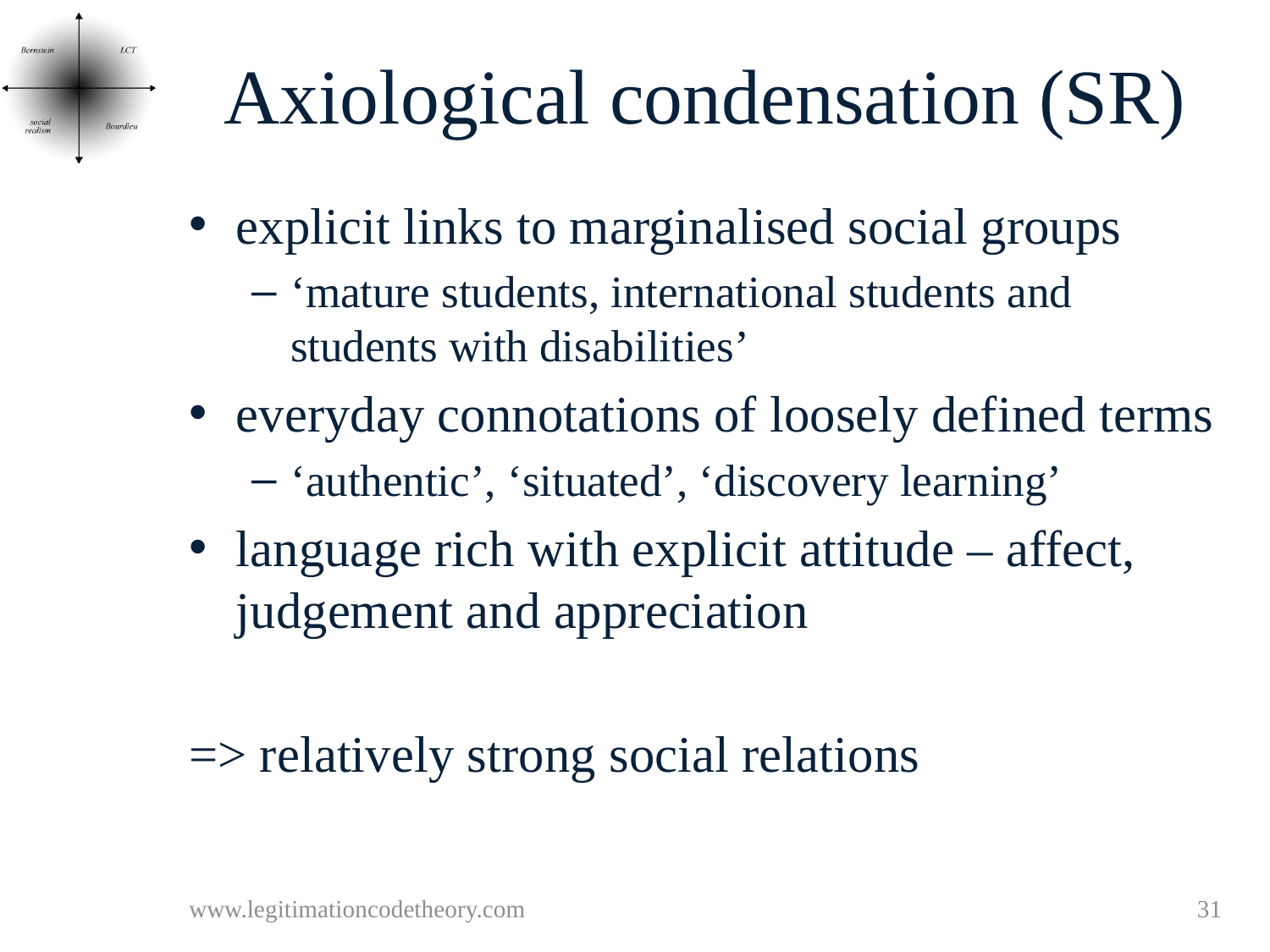

# Axiological condensation (SR)

explicit links to marginalised social groups
‘mature students, international students and students with disabilities’
everyday connotations of loosely defined terms
‘authentic’, ‘situated’, ‘discovery learning’
language rich with explicit attitude – affect, judgement and appreciation

=> relatively strong social relations
External
relations
www.legitimationcodetheory.com
31